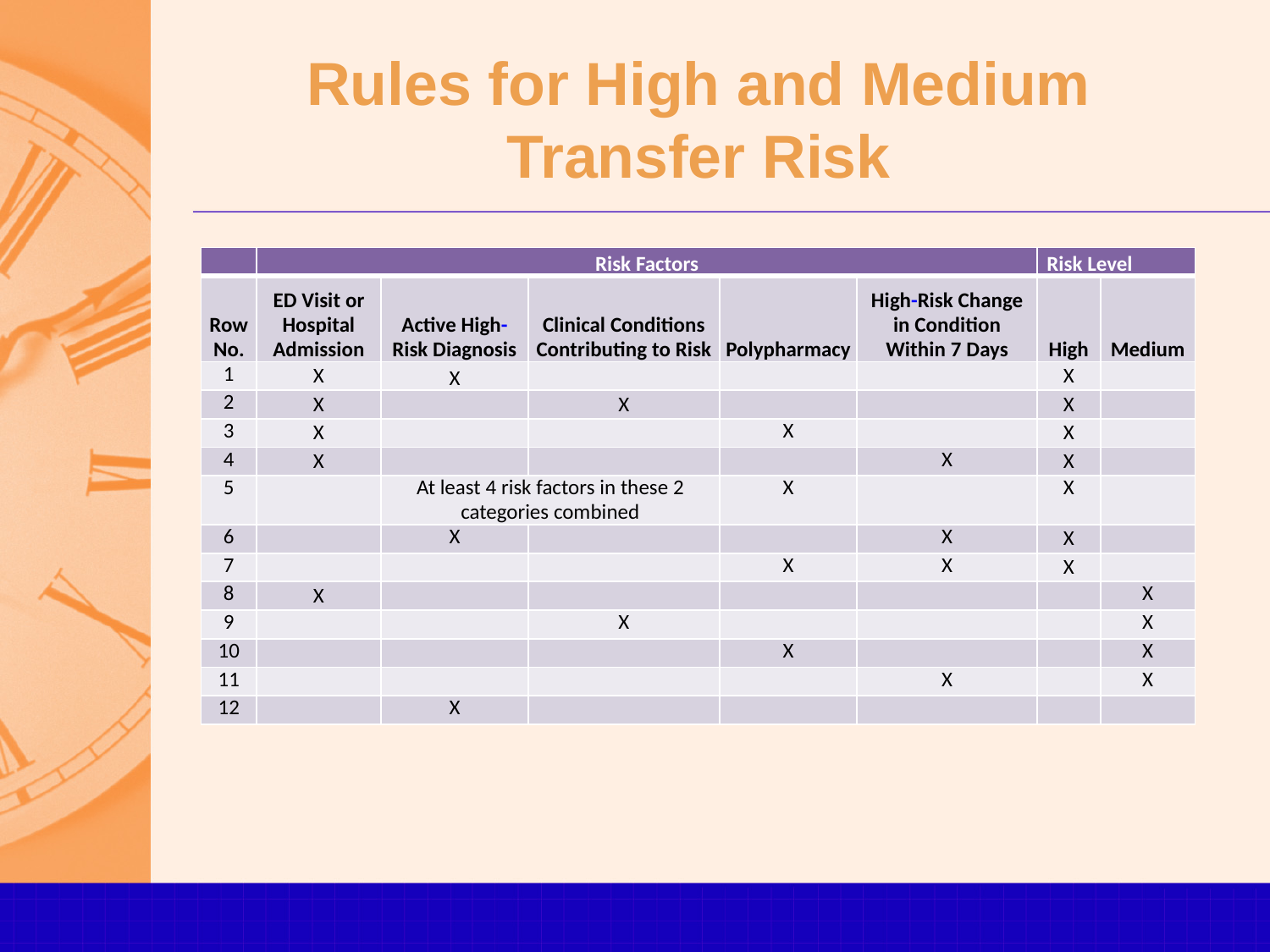

# Rules for High and Medium Transfer Risk
|  | Risk Factors |  |  |  |  | Risk Level |  |
| --- | --- | --- | --- | --- | --- | --- | --- |
| Row No. | ED Visit or Hospital Admission | Active High- Risk Diagnosis | Clinical Conditions Contributing to Risk | Polypharmacy | High-Risk Change in Condition Within 7 Days | High | Medium |
| 1 | X | X |  |  |  | X |  |
| 2 | X |  | X |  |  | X |  |
| 3 | X |  |  | X |  | X |  |
| 4 | X |  |  |  | X | X |  |
| 5 |  | At least 4 risk factors in these 2 categories combined |  | X |  | X |  |
| 6 |  | X |  |  | X | X |  |
| 7 |  |  |  | X | X | X |  |
| 8 | X |  |  |  |  |  | X |
| 9 |  |  | X |  |  |  | X |
| 10 |  |  |  | X |  |  | X |
| 11 |  |  |  |  | X |  | X |
| 12 |  | X |  |  |  |  |  |